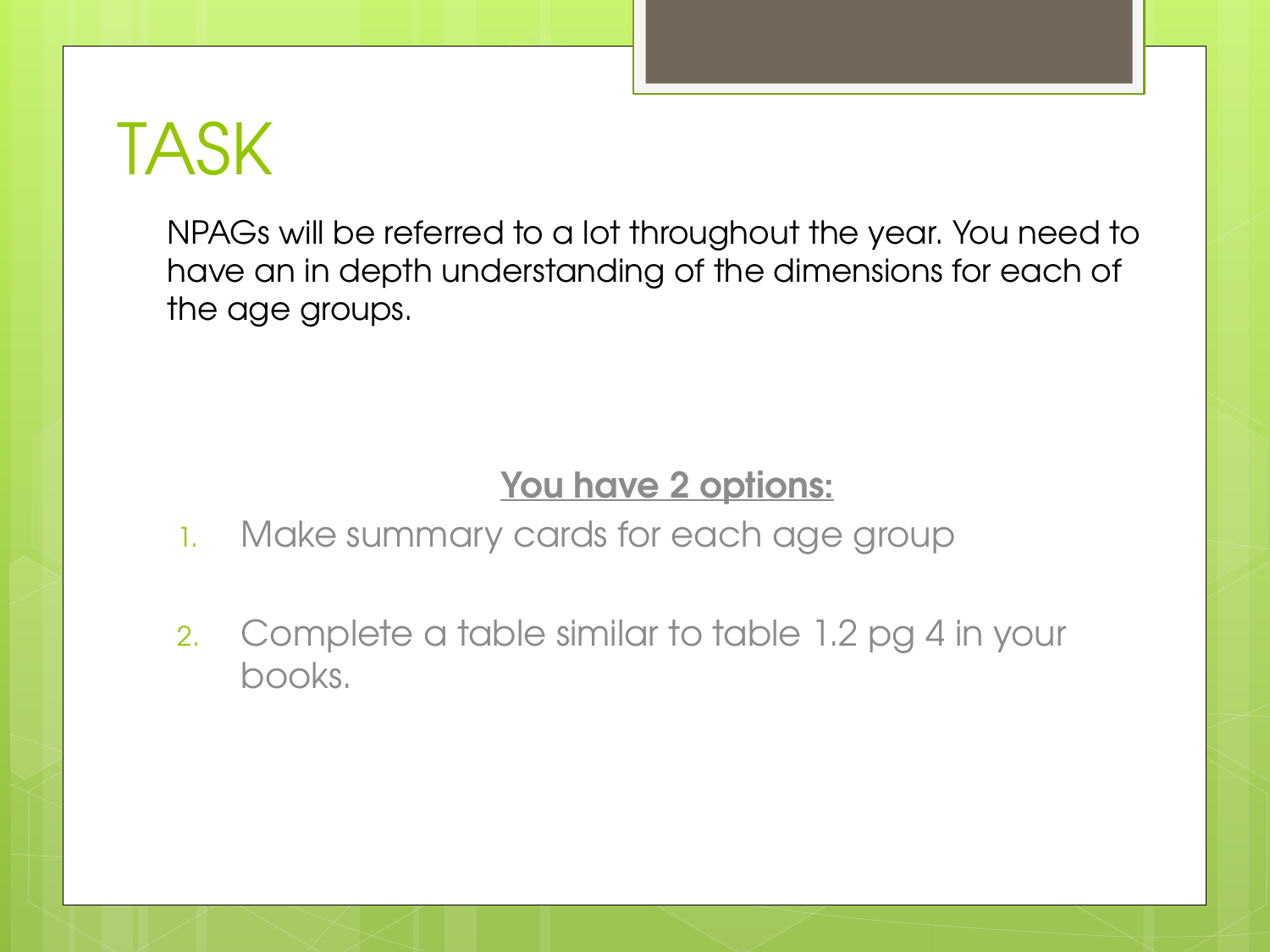

# TASK
NPAGs will be referred to a lot throughout the year. You need to have an in depth understanding of the dimensions for each of the age groups.

You have 2 options:
Make summary cards for each age group

Complete a table similar to table 1.2 pg 4 in your books.